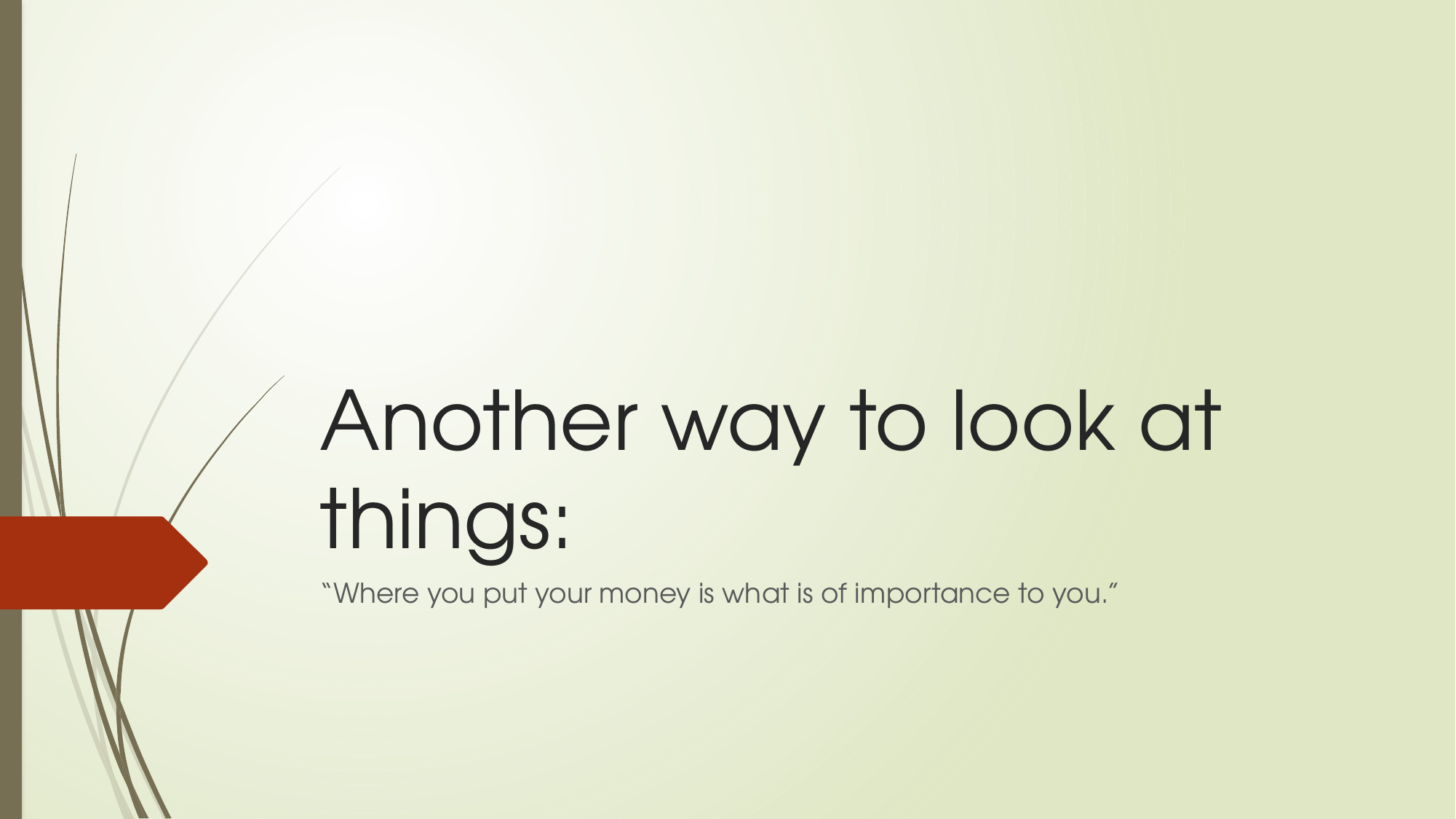

# Another way to look at things:
“Where you put your money is what is of importance to you.”